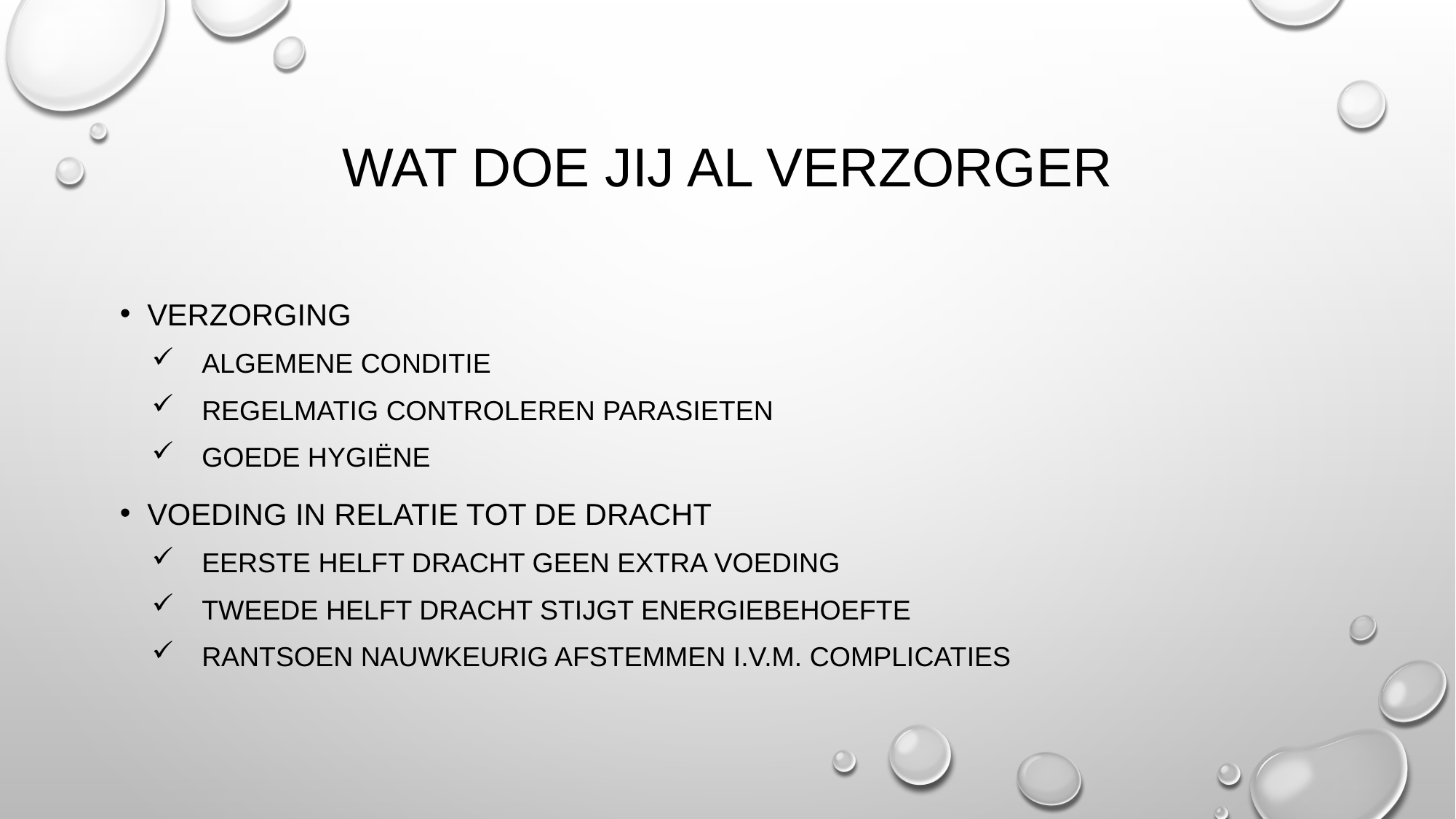

# Wat doe jij al verzorger
Verzorging
Algemene conditie
Regelmatig controleren parasieten
Goede hygiëne
Voeding in relatie tot de dracht
Eerste helft dracht geen extra voeding
Tweede helft dracht stijgt energiebehoefte
Rantsoen nauwkeurig afstemmen i.v.m. complicaties